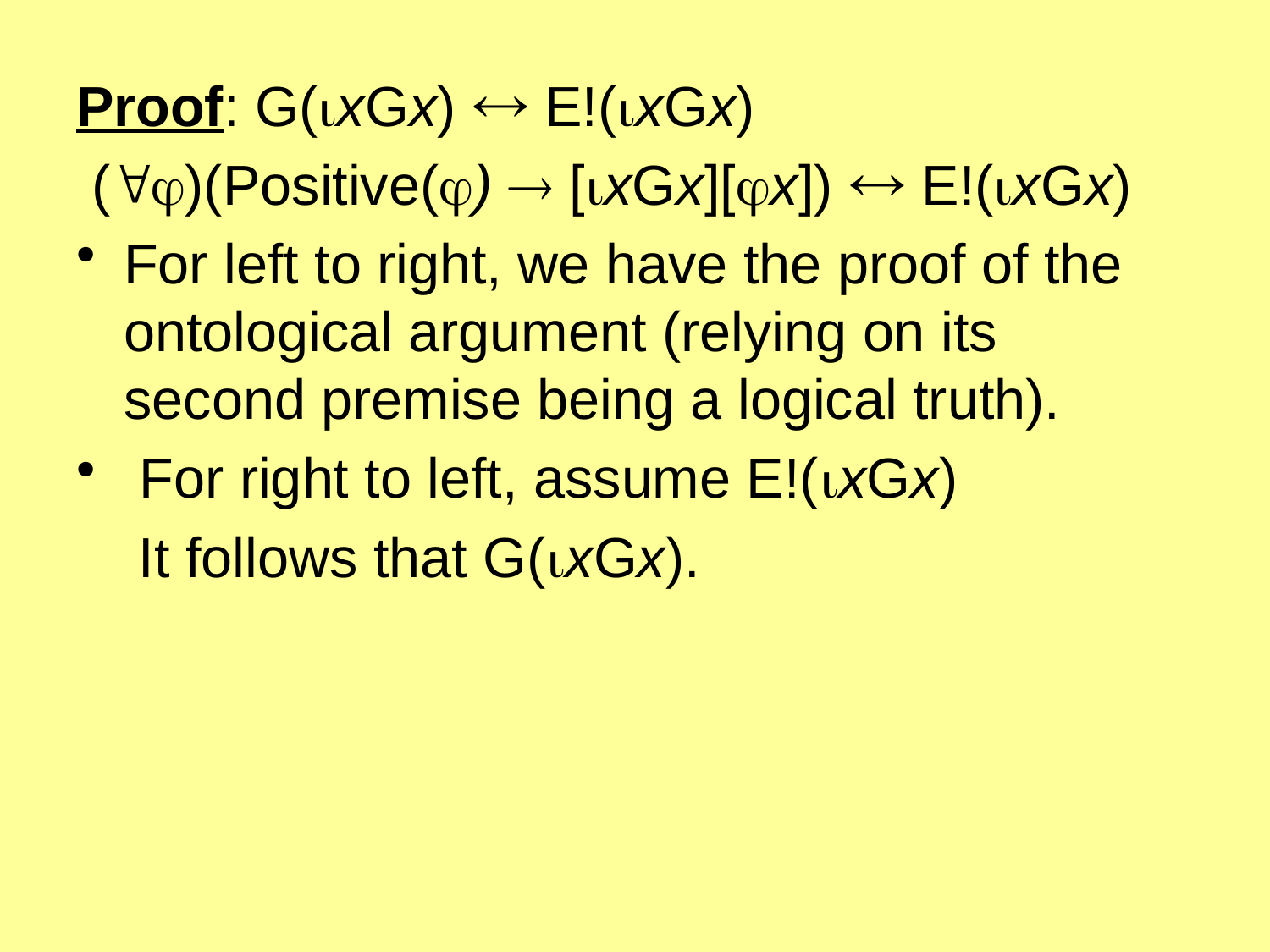

Proof: G(ιxGx) ↔ E!(ιxGx)
 (∀ϕ)(Positive(ϕ) → [ιxGx][ϕx]) ↔ E!(ιxGx)
For left to right, we have the proof of the ontological argument (relying on its second premise being a logical truth).
 For right to left, assume E!(ιxGx)
    It follows that G(ιxGx).